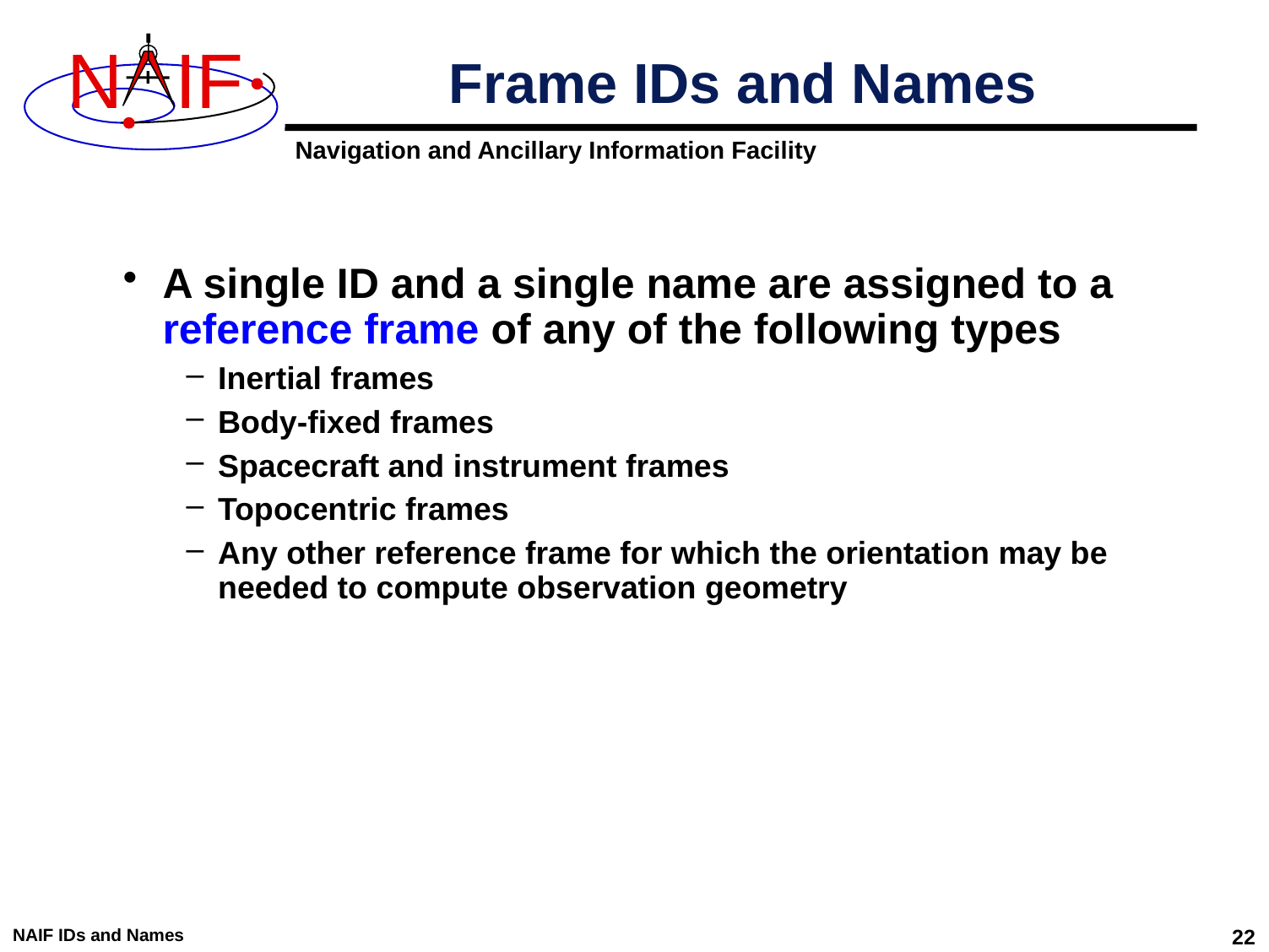

# Frame IDs and Names

A single ID and a single name are assigned to a reference frame of any of the following types
Inertial frames
Body-fixed frames
Spacecraft and instrument frames
Topocentric frames
Any other reference frame for which the orientation may be needed to compute observation geometry
NAIF IDs and Names
22